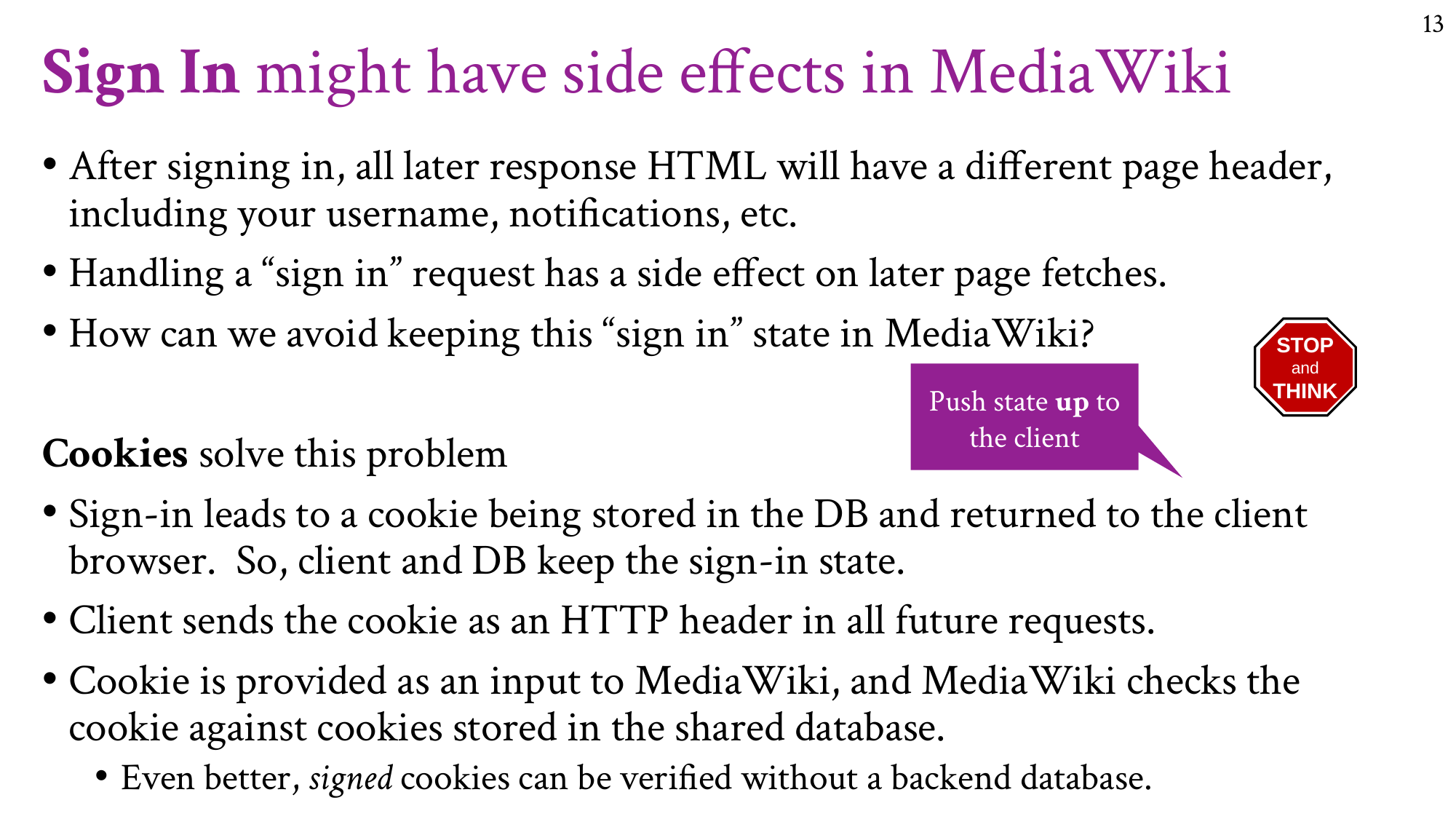

13
# Sign In might have side effects in MediaWiki
After signing in, all later response HTML will have a different page header, including your username, notifications, etc.
Handling a “sign in” request has a side effect on later page fetches.
How can we avoid keeping this “sign in” state in MediaWiki?

Cookies solve this problem
Sign-in leads to a cookie being stored in the DB and returned to the client browser.  So, client and DB keep the sign-in state.
Client sends the cookie as an HTTP header in all future requests.
Cookie is provided as an input to MediaWiki, and MediaWiki checks the cookie against cookies stored in the shared database.
Even better, signed cookies can be verified without a backend database.

STOP
and
THINK

Push state up to the client